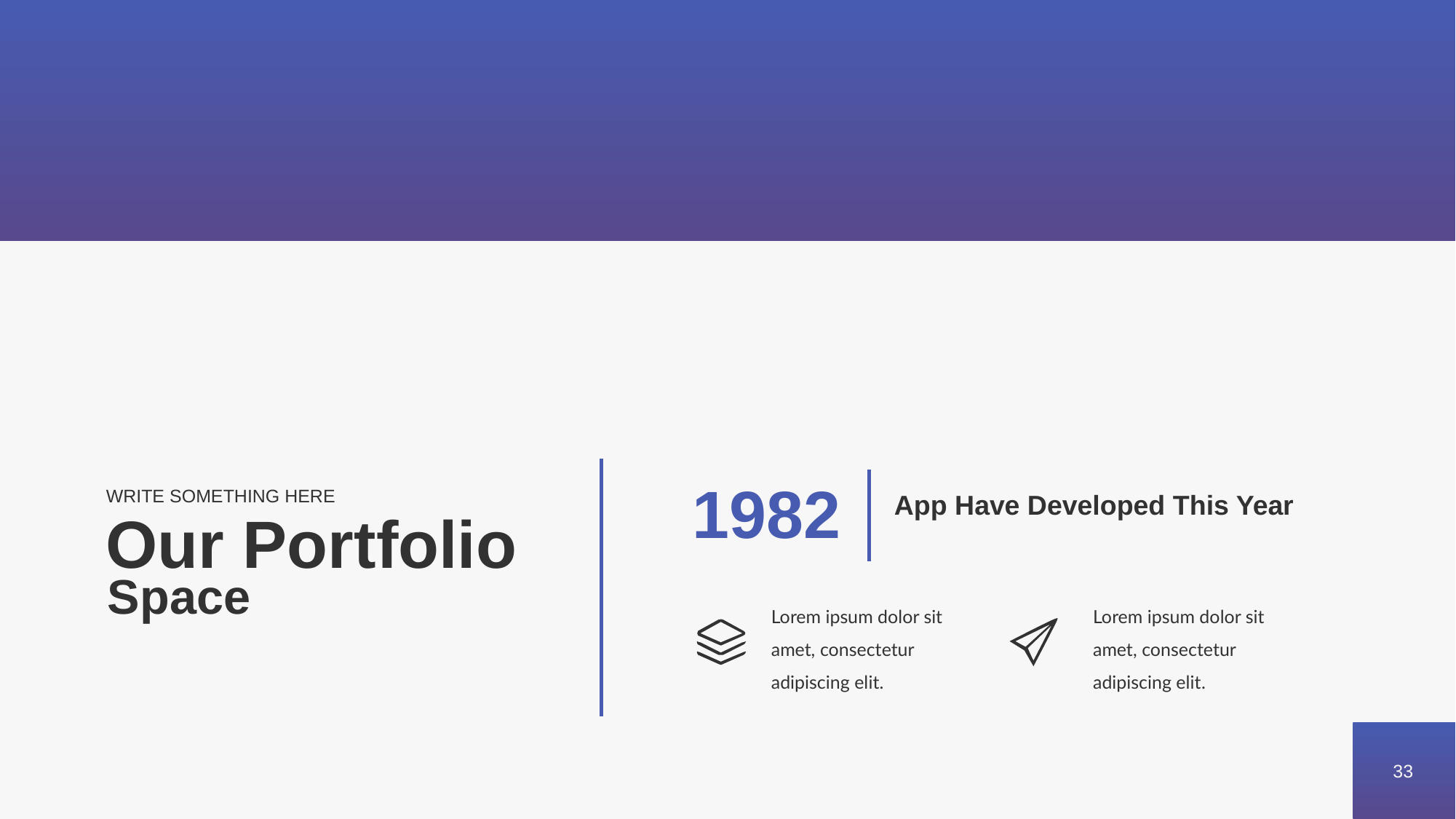

1982
WRITE SOMETHING HERE
App Have Developed This Year
Our Portfolio
Space
Lorem ipsum dolor sit amet, consectetur adipiscing elit.
Lorem ipsum dolor sit amet, consectetur adipiscing elit.